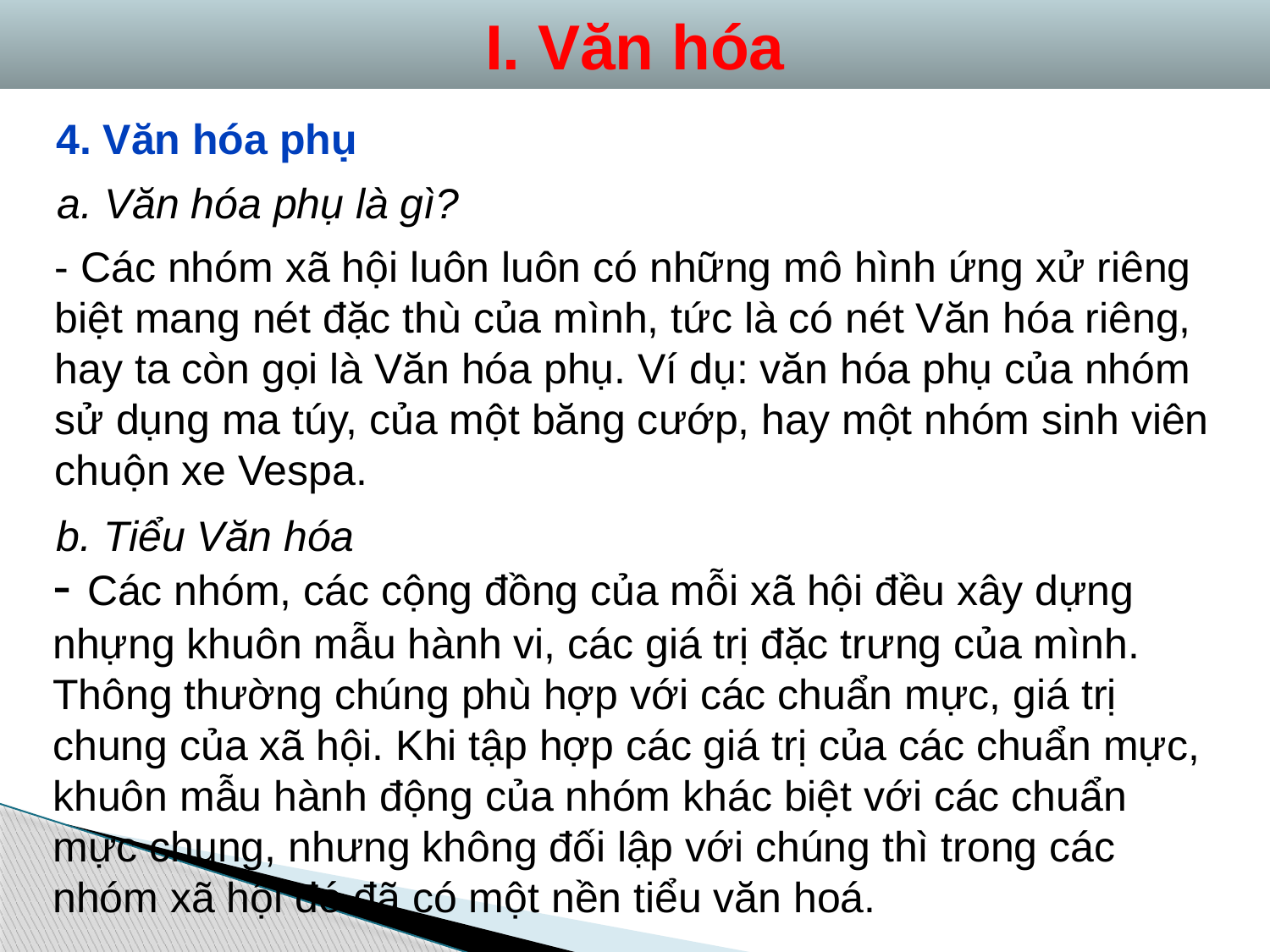

I. Văn hóa
4. Văn hóa phụ
a. Văn hóa phụ là gì?
- Các nhóm xã hội luôn luôn có những mô hình ứng xử riêng biệt mang nét đặc thù của mình, tức là có nét Văn hóa riêng, hay ta còn gọi là Văn hóa phụ. Ví dụ: văn hóa phụ của nhóm sử dụng ma túy, của một băng cướp, hay một nhóm sinh viên chuộn xe Vespa.
b. Tiểu Văn hóa
- Các nhóm, các cộng đồng của mỗi xã hội đều xây dựng nhựng khuôn mẫu hành vi, các giá trị đặc trưng của mình. Thông thường chúng phù hợp với các chuẩn mực, giá trị chung của xã hội. Khi tập hợp các giá trị của các chuẩn mực, khuôn mẫu hành động của nhóm khác biệt với các chuẩn mực chung, nhưng không đối lập với chúng thì trong các nhóm xã hội đó đã có một nền tiểu văn hoá.